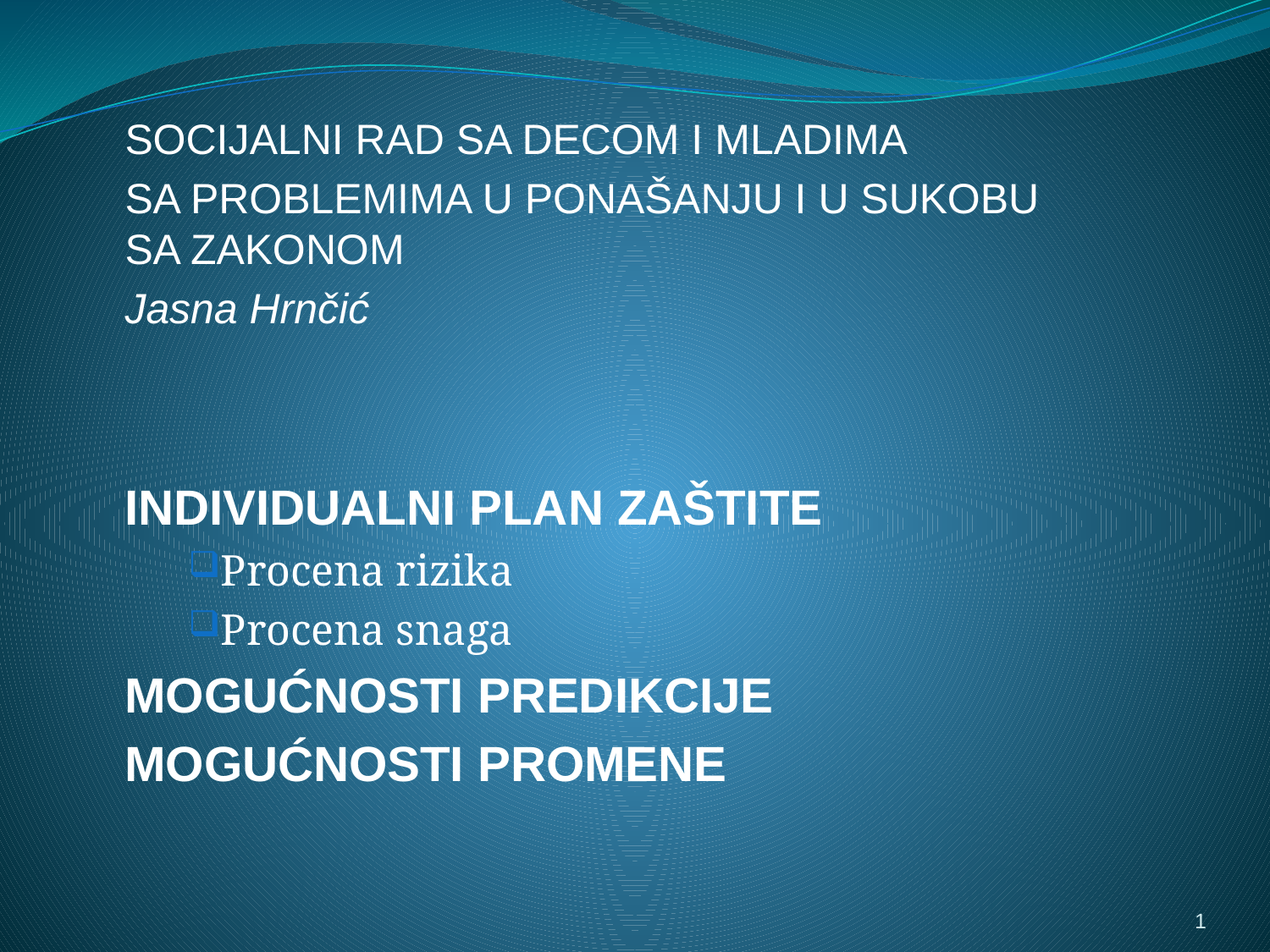

SOCIJALNI RAD SA DECOM I MLADIMA
SA PROBLEMIMA U PONAŠANJU I U SUKOBU SA ZAKONOM
Jasna Hrnčić

INDIVIDUALNI PLAN ZAŠTITE
Procena rizika
Procena snaga
MOGUĆNOSTI PREDIKCIJE
MOGUĆNOSTI PROMENE

#
1